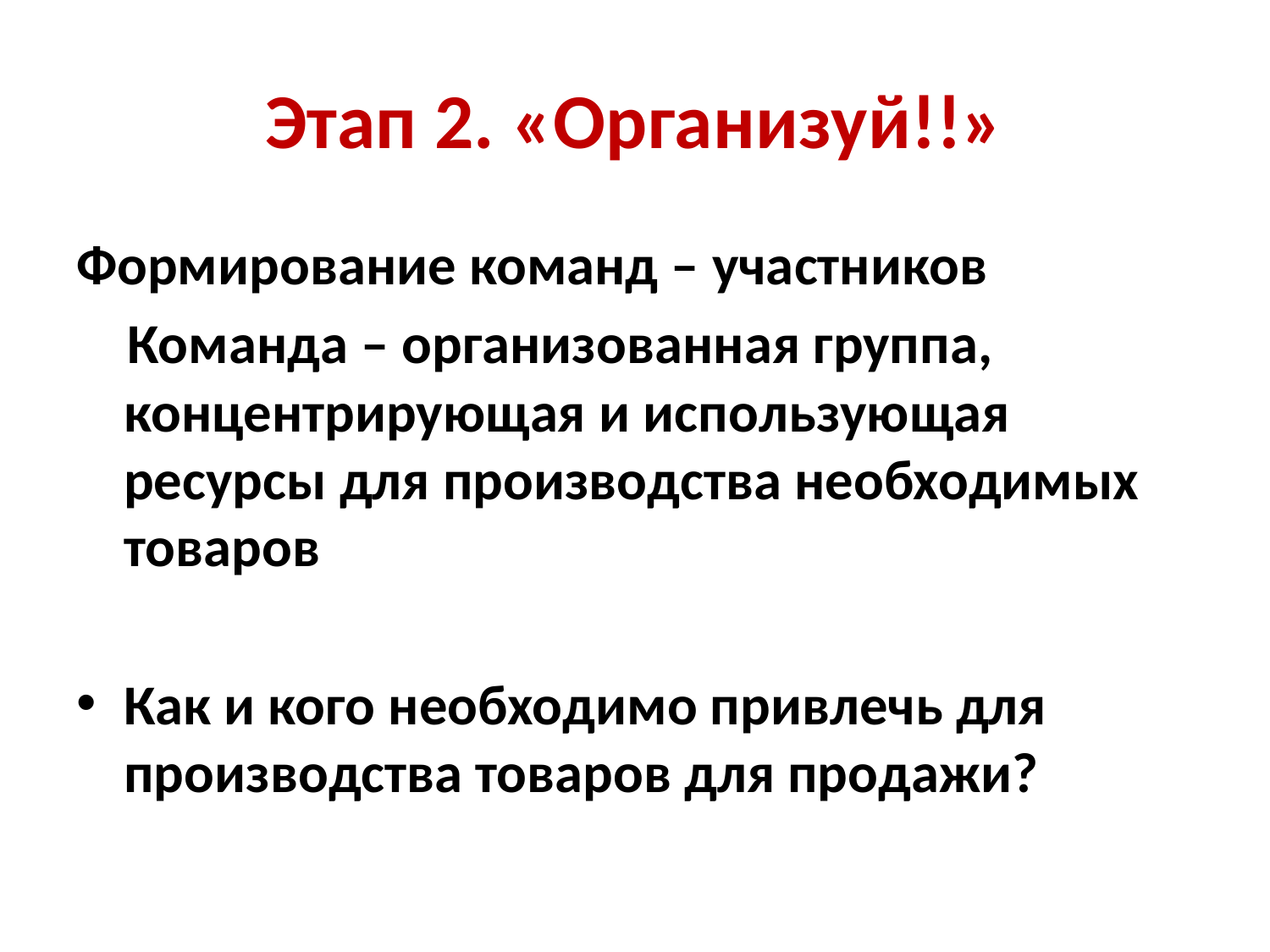

# Этап 2. «Организуй!!»
Формирование команд – участников
    Команда – организованная группа, концентрирующая и использующая ресурсы для производства необходимых товаров

Как и кого необходимо привлечь для производства товаров для продажи?